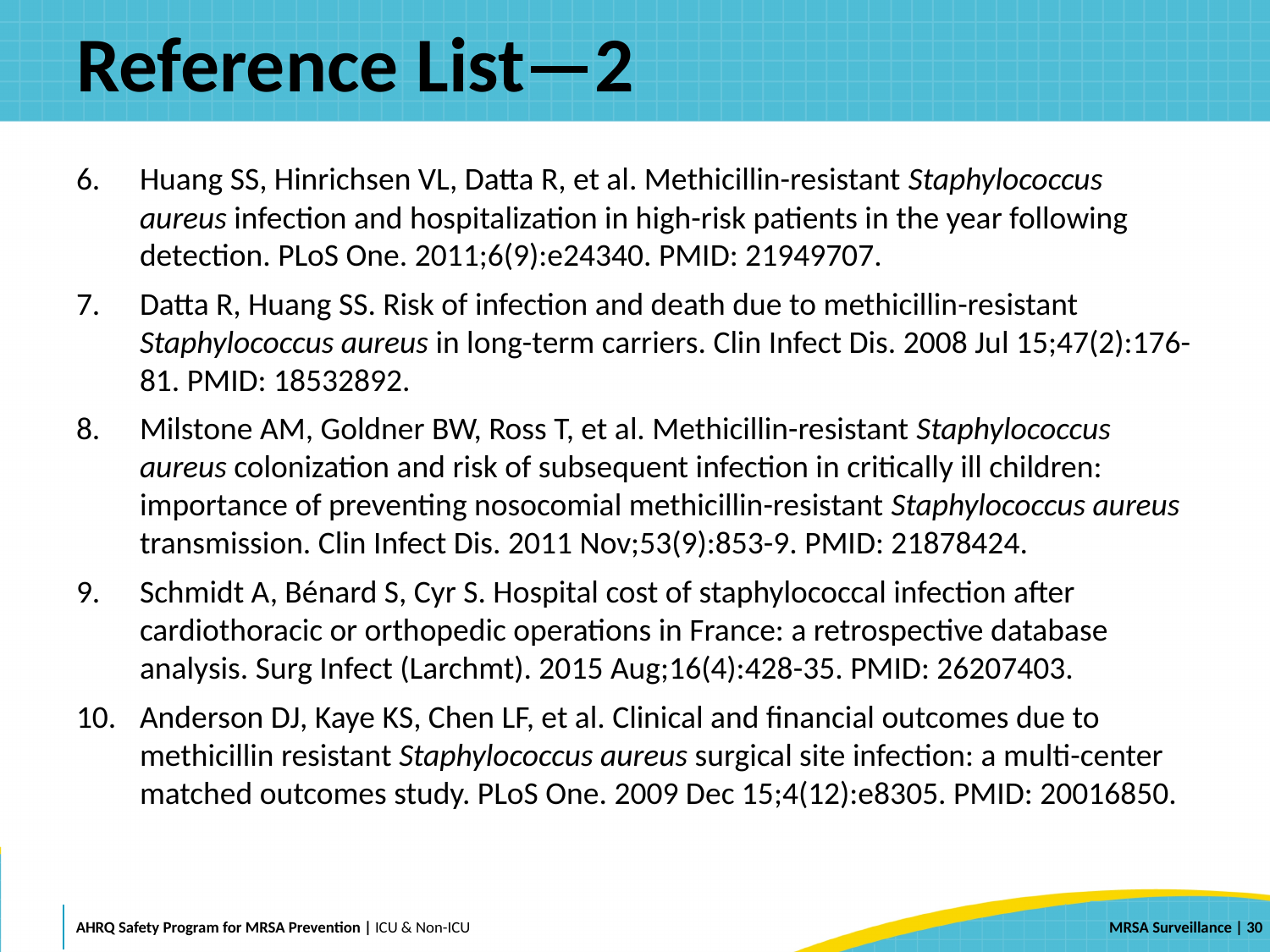

# Reference List—2
Huang SS, Hinrichsen VL, Datta R, et al. Methicillin-resistant Staphylococcus aureus infection and hospitalization in high-risk patients in the year following detection. PLoS One. 2011;6(9):e24340. PMID: 21949707.
Datta R, Huang SS. Risk of infection and death due to methicillin-resistant Staphylococcus aureus in long-term carriers. Clin Infect Dis. 2008 Jul 15;47(2):176-81. PMID: 18532892.
Milstone AM, Goldner BW, Ross T, et al. Methicillin-resistant Staphylococcus aureus colonization and risk of subsequent infection in critically ill children: importance of preventing nosocomial methicillin-resistant Staphylococcus aureus transmission. Clin Infect Dis. 2011 Nov;53(9):853-9. PMID: 21878424.
Schmidt A, Bénard S, Cyr S. Hospital cost of staphylococcal infection after cardiothoracic or orthopedic operations in France: a retrospective database analysis. Surg Infect (Larchmt). 2015 Aug;16(4):428-35. PMID: 26207403.​
Anderson DJ, Kaye KS, Chen LF, et al. Clinical and financial outcomes due to methicillin resistant Staphylococcus aureus surgical site infection: a multi-center matched outcomes study. PLoS One. 2009 Dec 15;4(12):e8305. PMID: 20016850.​
 | 30